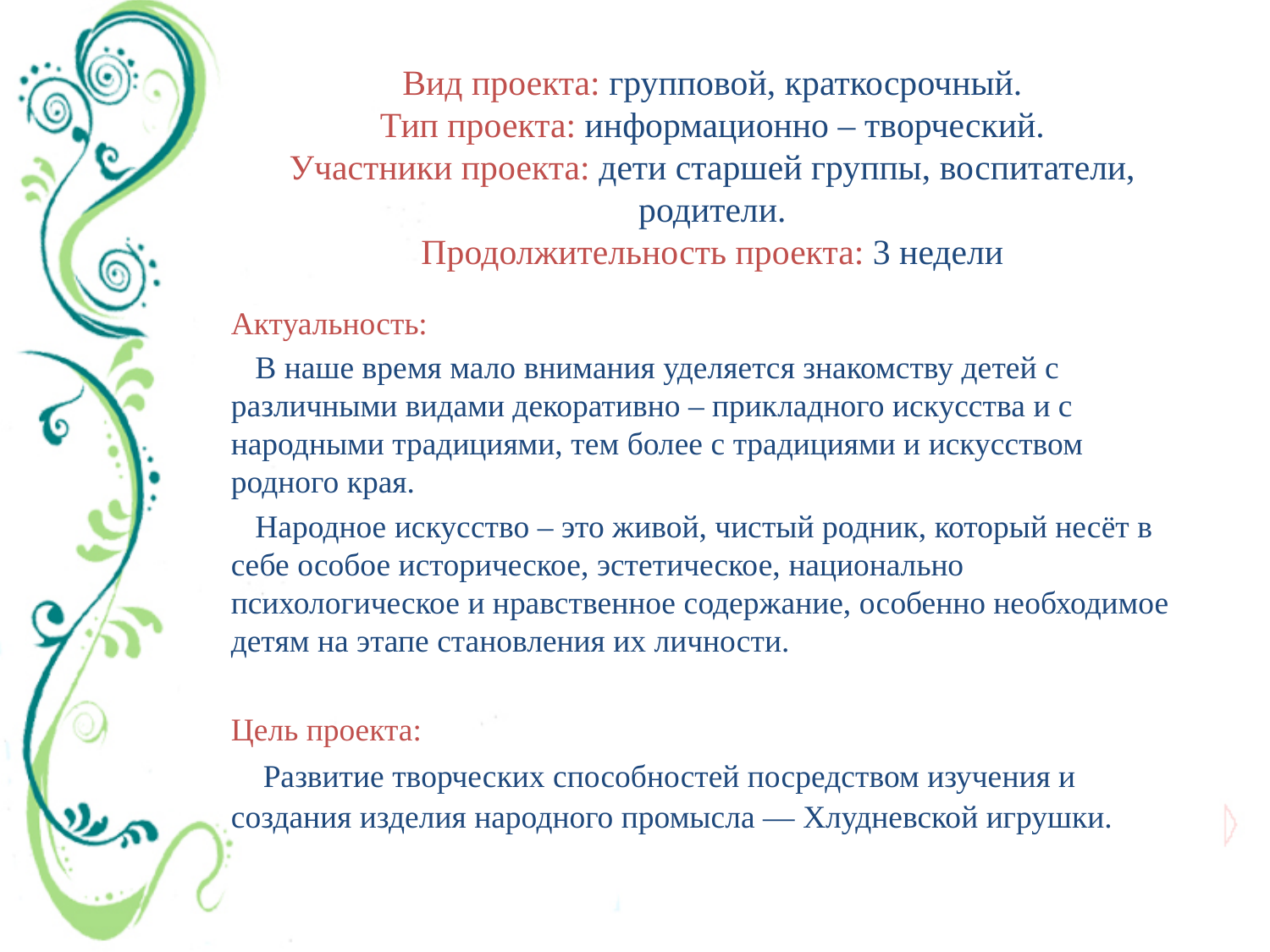

# Вид проекта: групповой, краткосрочный. Тип проекта: информационно – творческий. Участники проекта: дети старшей группы, воспитатели, родители. Продолжительность проекта: 3 недели
Актуальность:
   В наше время мало внимания уделяется знакомству детей с различными видами декоративно – прикладного искусства и с народными традициями, тем более с традициями и искусством родного края.
   Народное искусство – это живой, чистый родник, который несёт в себе особое историческое, эстетическое, национально психологическое и нравственное содержание, особенно необходимое детям на этапе становления их личности.

Цель проекта:
    Развитие творческих способностей посредством изучения и создания изделия народного промысла — Хлудневской игрушки.